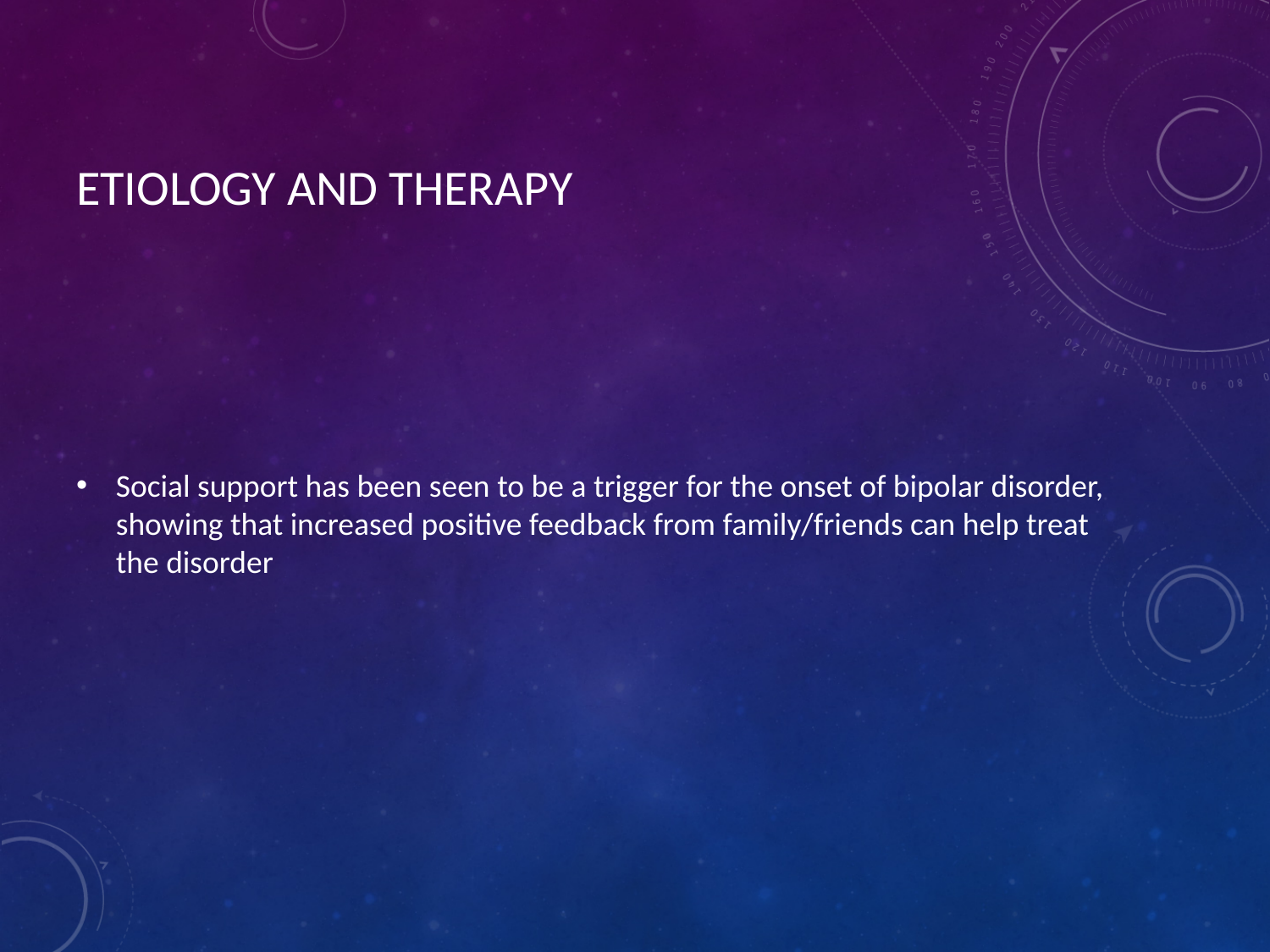

# Etiology and Therapy
Social support has been seen to be a trigger for the onset of bipolar disorder, showing that increased positive feedback from family/friends can help treat the disorder